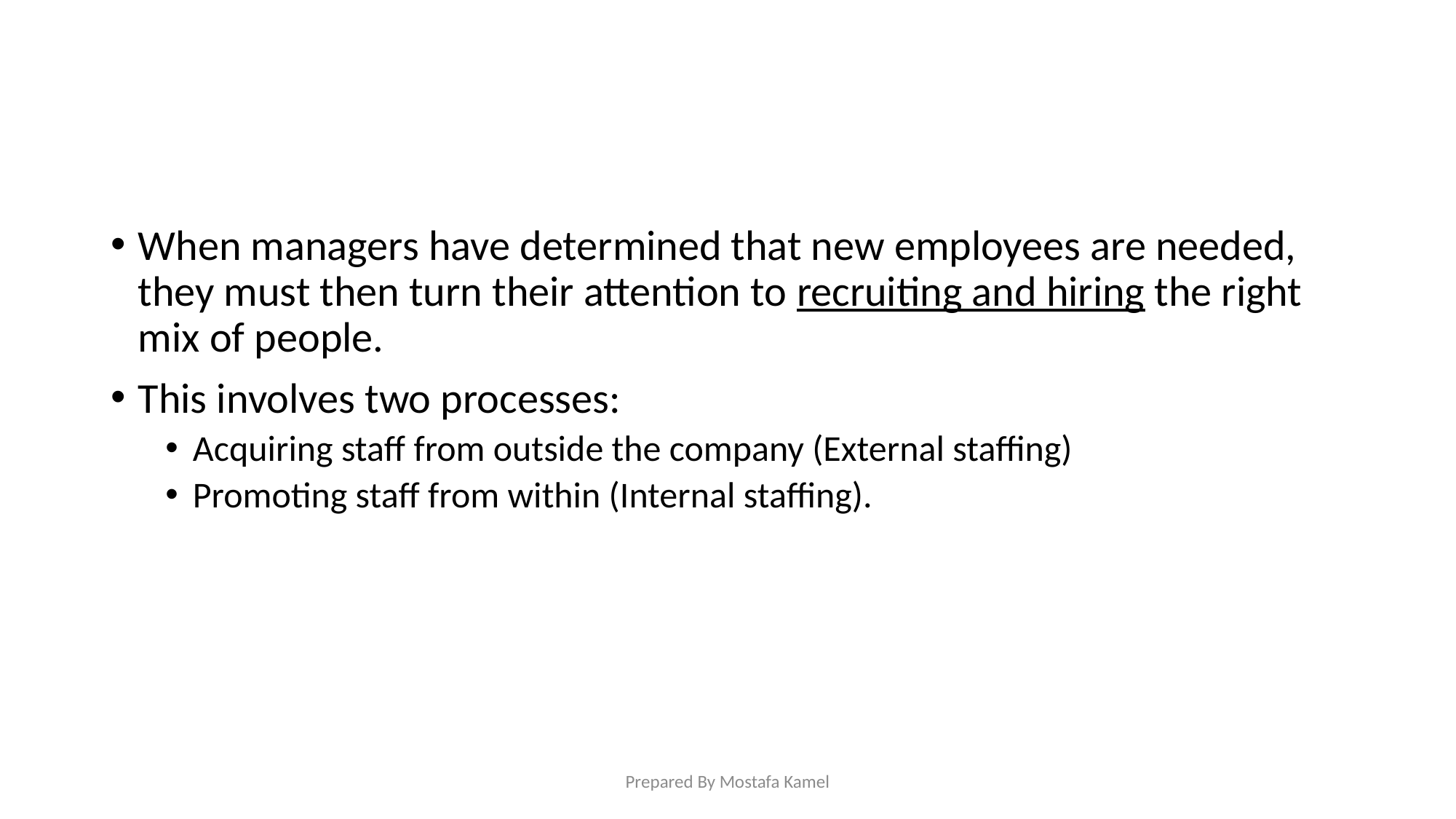

When managers have determined that new employees are needed, they must then turn their attention to recruiting and hiring the right mix of people.
This involves two processes:
Acquiring staff from outside the company (External staffing)
Promoting staff from within (Internal staffing).

Prepared By Mostafa Kamel